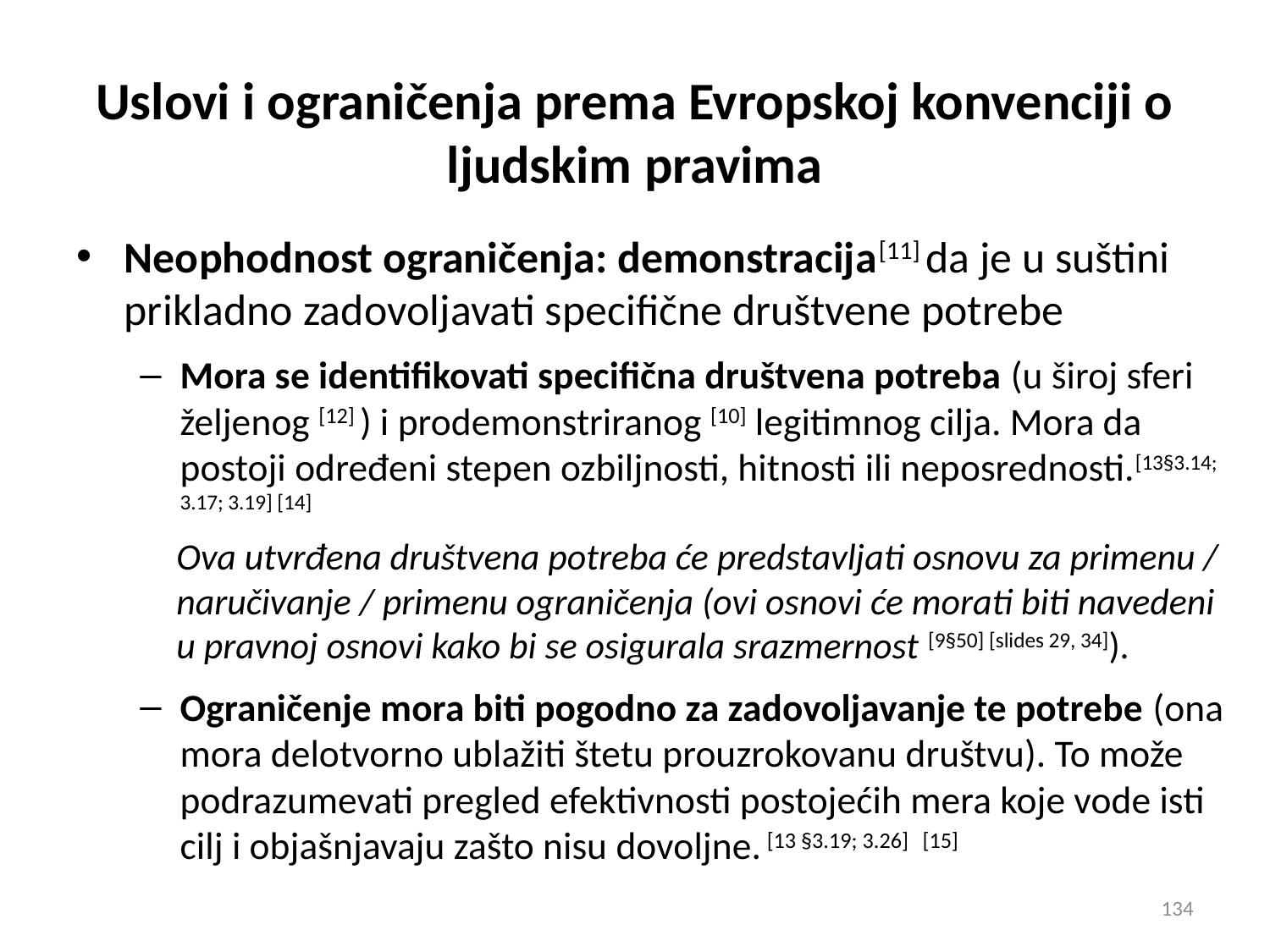

# Uslovi i ograničenja prema Evropskoj konvenciji o ljudskim pravima
Neophodnost ograničenja: demonstracija[11] da je u suštini prikladno zadovoljavati specifične društvene potrebe
Mora se identifikovati specifična društvena potreba (u široj sferi željenog [12] ) i prodemonstriranog [10] legitimnog cilja. Mora da postoji određeni stepen ozbiljnosti, hitnosti ili neposrednosti.[13§3.14; 3.17; 3.19] [14]
Ova utvrđena društvena potreba će predstavljati osnovu za primenu / naručivanje / primenu ograničenja (ovi osnovi će morati biti navedeni u pravnoj osnovi kako bi se osigurala srazmernost [9§50] [slides 29, 34]).
Ograničenje mora biti pogodno za zadovoljavanje te potrebe (ona mora delotvorno ublažiti štetu prouzrokovanu društvu). To može podrazumevati pregled efektivnosti postojećih mera koje vode isti cilj i objašnjavaju zašto nisu dovoljne. [13 §3.19; 3.26]  [15]

134